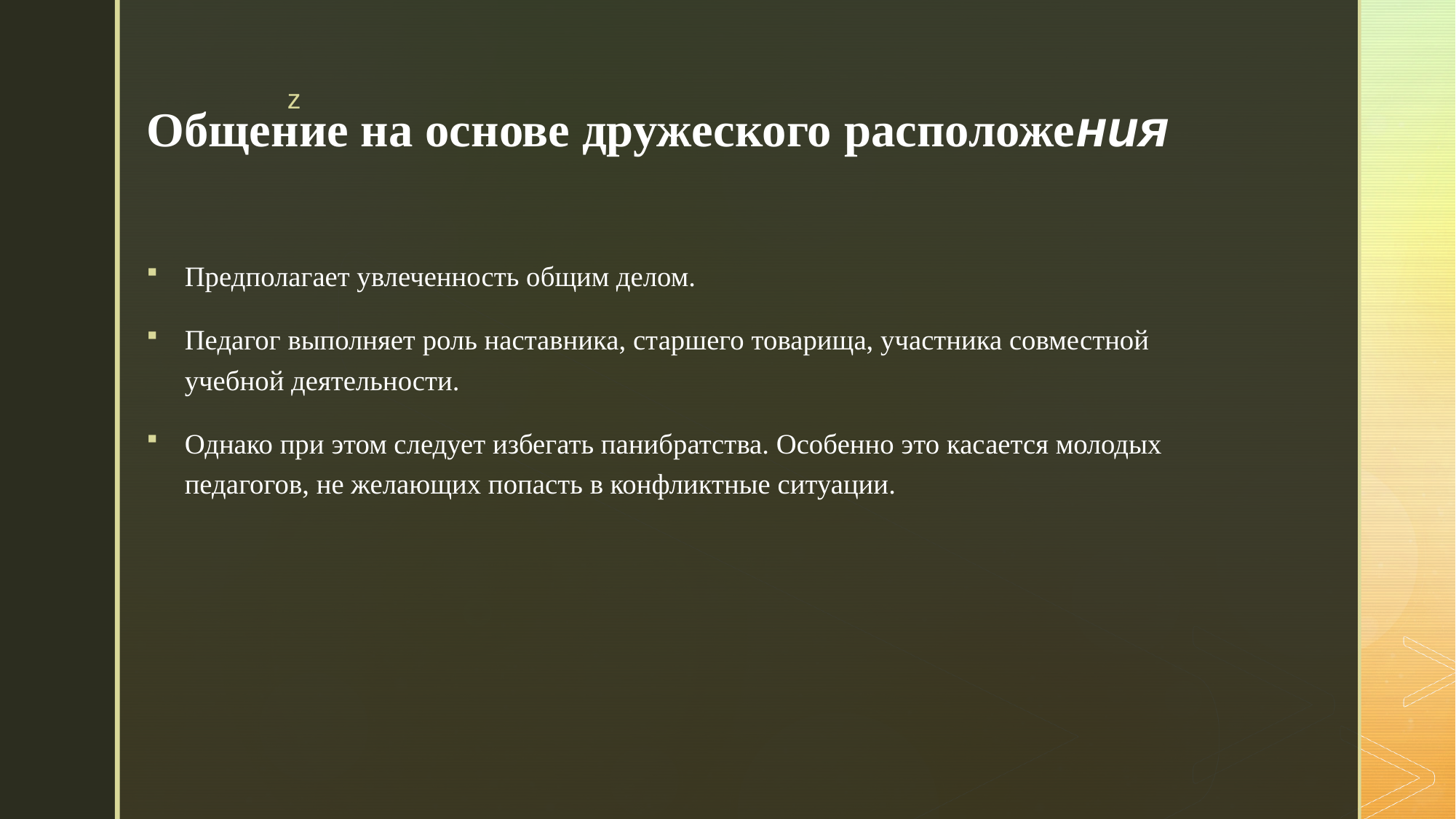

# Общение на основе дружеского расположения
Предполагает увлеченность общим делом.
Педагог выполняет роль наставника, старшего товарища, участника совместной учебной деятельности.
Однако при этом следует избегать панибратства. Особенно это касается молодых педагогов, не желающих попасть в конфликтные ситуации.